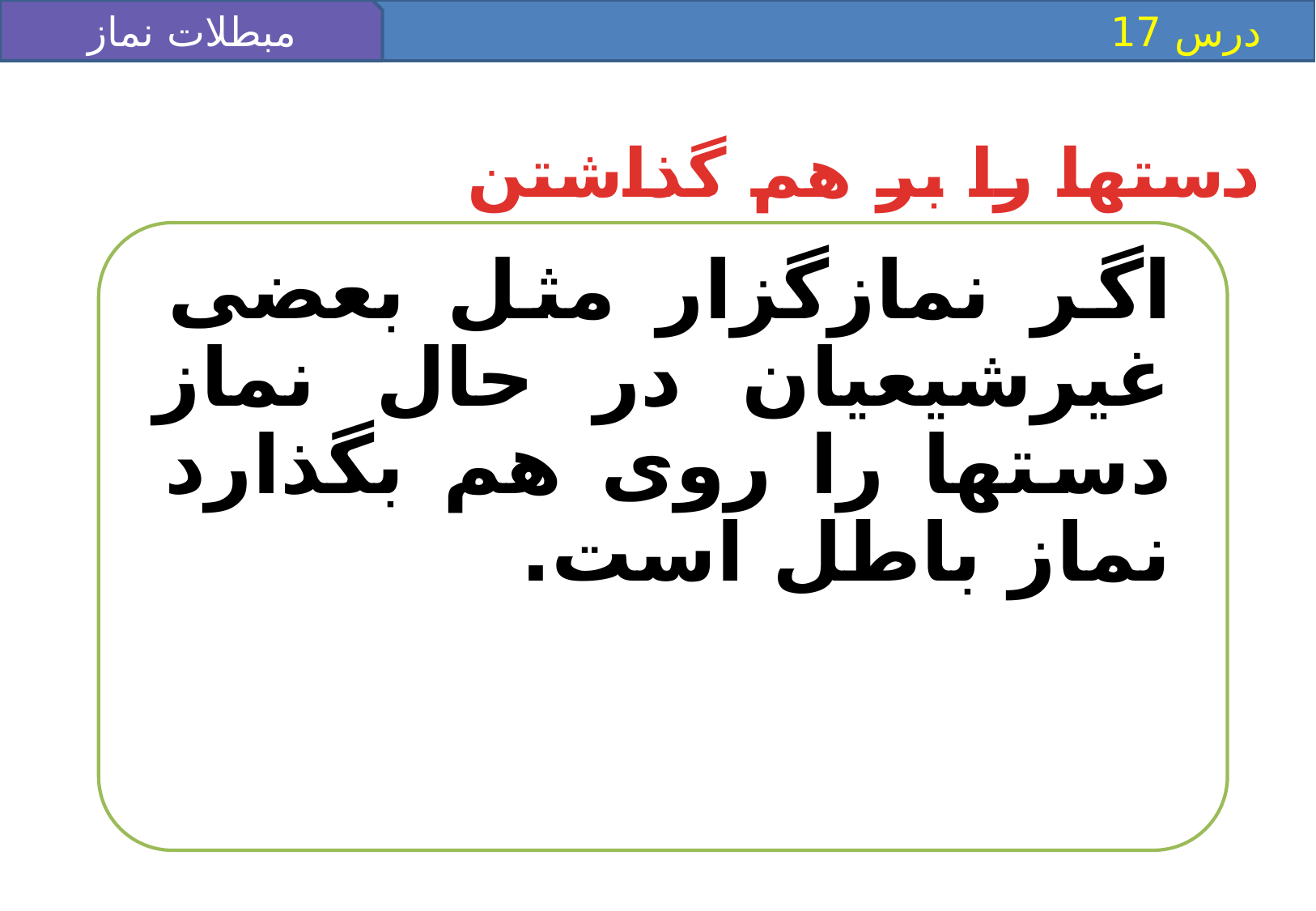

مبطلات نماز
 درس 17
دست‏ها را بر هم گذاشتن

اگر نمازگزار مثل بعضى غيرشيعيان در حال نماز دست‏ها را روى هم بگذارد نماز باطل است.